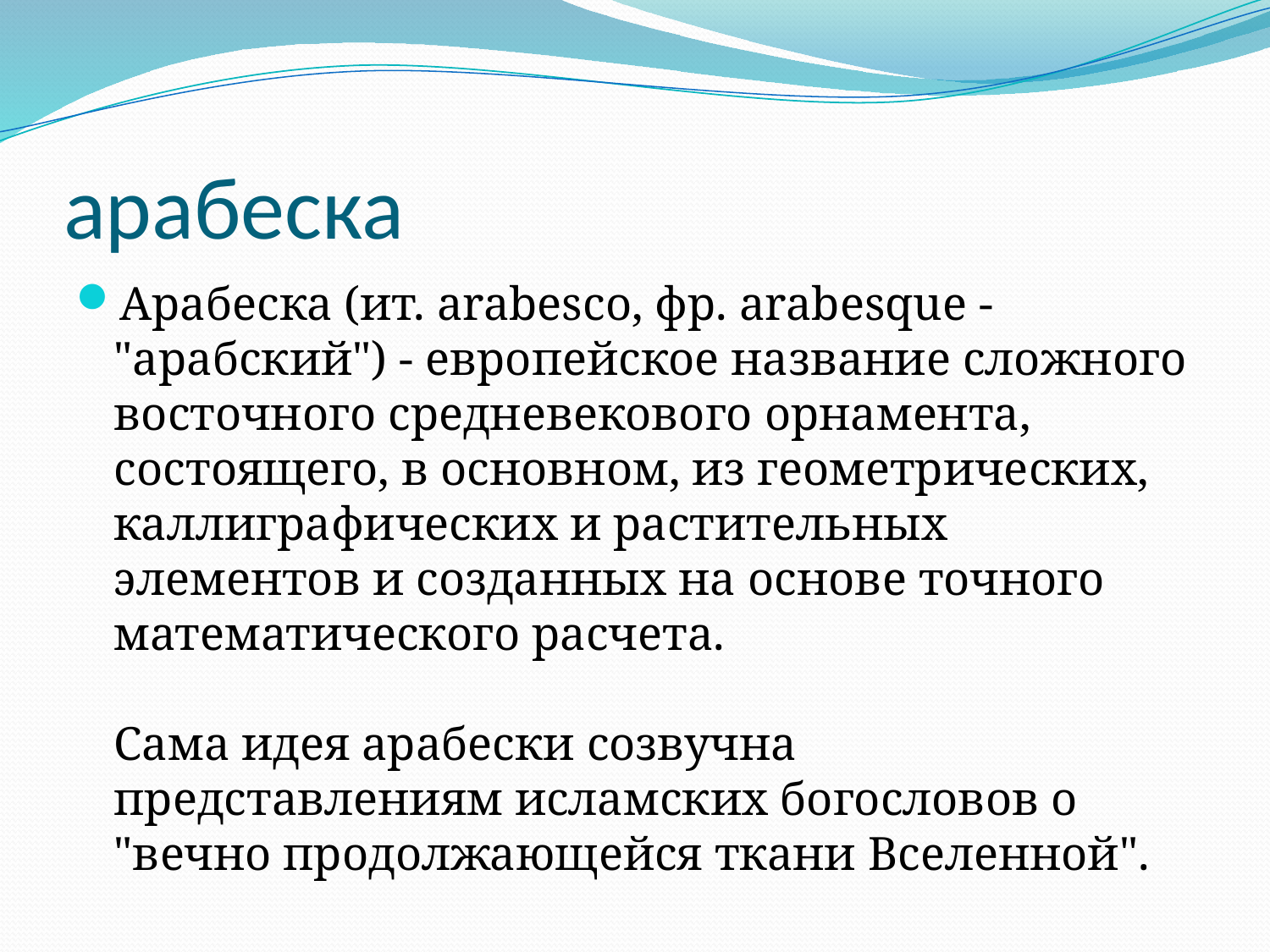

# арабеска
Арабеска (ит. arabesco, фр. arabesque - "арабский") - европейское название сложного восточного средневекового орнамента, состоящего, в основном, из геометрических, каллиграфических и растительных элементов и созданных на основе точного математического расчета. 
Сама идея арабески созвучна представлениям исламских богословов о "вечно продолжающейся ткани Вселенной".